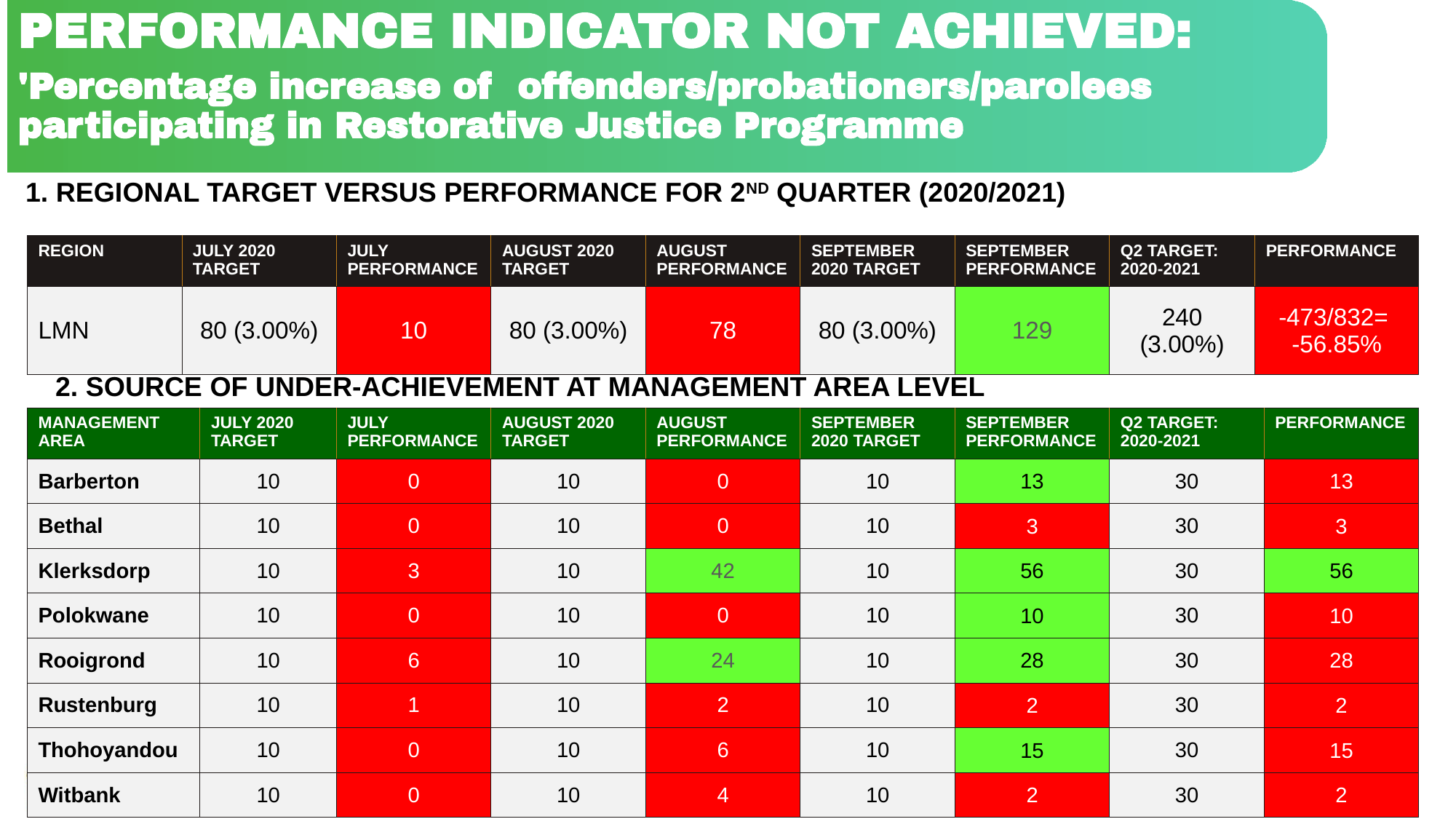

PERFORMANCE INDICATOR NOT ACHIEVED:
'Percentage increase of  offenders/probationers/parolees  participating in Restorative Justice Programme

1. REGIONAL TARGET VERSUS PERFORMANCE FOR 2ND QUARTER (2020/2021)
| REGION | JULY 2020 TARGET | JULY PERFORMANCE | AUGUST 2020 TARGET | AUGUST PERFORMANCE | SEPTEMBER 2020 TARGET | SEPTEMBER PERFORMANCE | Q2 TARGET: 2020-2021 | PERFORMANCE |
| --- | --- | --- | --- | --- | --- | --- | --- | --- |
| LMN | 80 (3.00%) | 10 | 80 (3.00%) | 78 | 80 (3.00%) | 129 | 240 (3.00%) | -473/832= -56.85% |
     2. SOURCE OF UNDER-ACHIEVEMENT AT MANAGEMENT AREA LEVEL
| MANAGEMENT AREA | JULY 2020 TARGET | JULY PERFORMANCE | AUGUST 2020 TARGET | AUGUST PERFORMANCE | SEPTEMBER 2020 TARGET | SEPTEMBER PERFORMANCE | Q2 TARGET: 2020-2021 | PERFORMANCE |
| --- | --- | --- | --- | --- | --- | --- | --- | --- |
| Barberton | 10 | 0 | 10 | 0 | 10 | 13 | 30 | 13 |
| Bethal | 10 | 0 | 10 | 0 | 10 | 3 | 30 | 3 |
| Klerksdorp | 10 | 3 | 10 | 42 | 10 | 56 | 30 | 56 |
| Polokwane | 10 | 0 | 10 | 0 | 10 | 10 | 30 | 10 |
| Rooigrond | 10 | 6 | 10 | 24 | 10 | 28 | 30 | 28 |
| Rustenburg | 10 | 1 | 10 | 2 | 10 | 2 | 30 | 2 |
| Thohoyandou | 10 | 0 | 10 | 6 | 10 | 15 | 30 | 15 |
| Witbank | 10 | 0 | 10 | 4 | 10 | 2 | 30 | 2 |